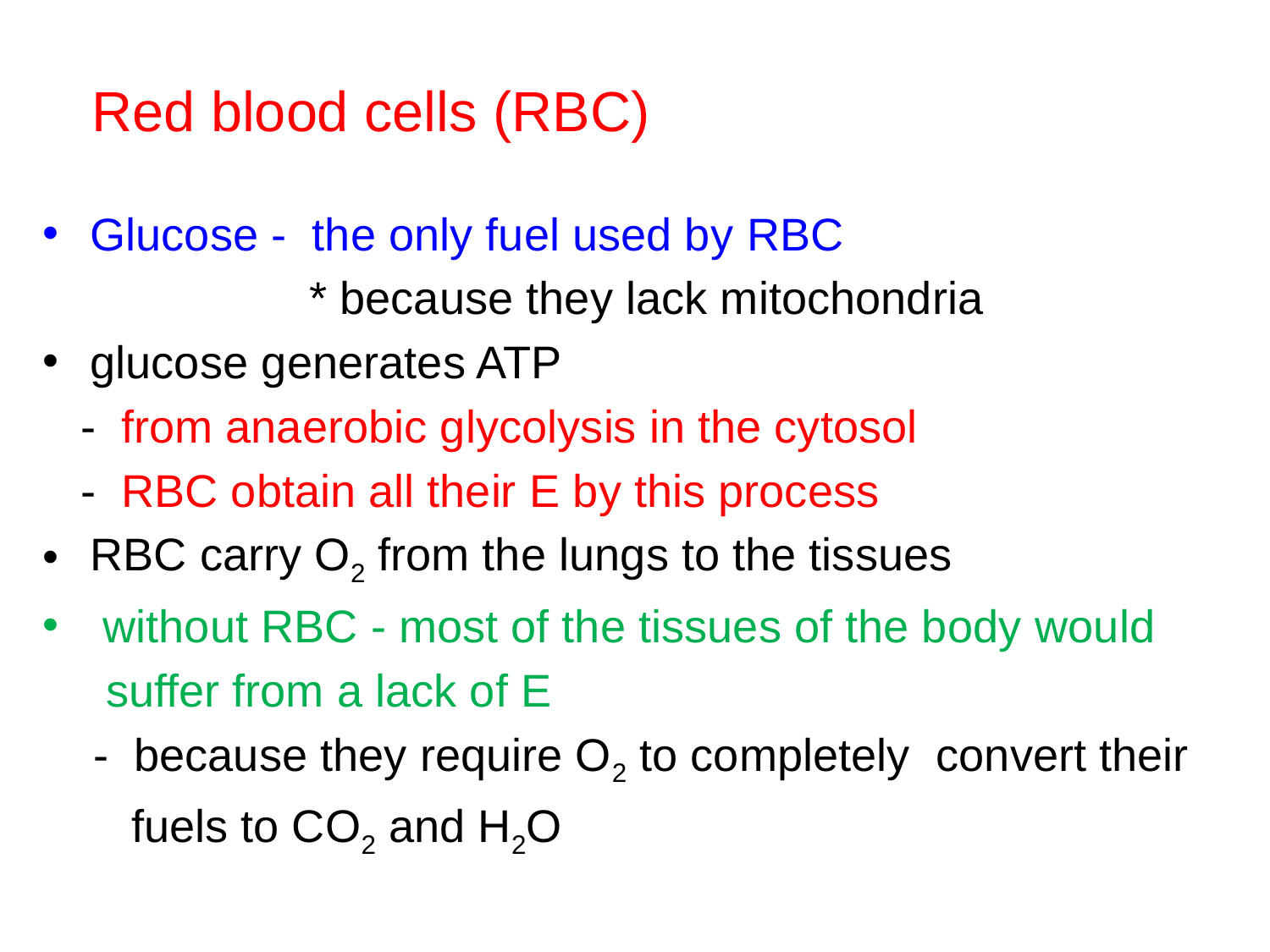

# Red blood cells (RBC)
Glucose -  the only fuel used by RBC
                     * because they lack mitochondria
glucose generates ATP
   -  from anaerobic glycolysis in the cytosol
   -  RBC obtain all their E by this process
RBC carry O2 from the lungs to the tissues
 without RBC - most of the tissues of the body would
     suffer from a lack of E
    -  because they require O2 to completely  convert their
       fuels to CO2 and H2O